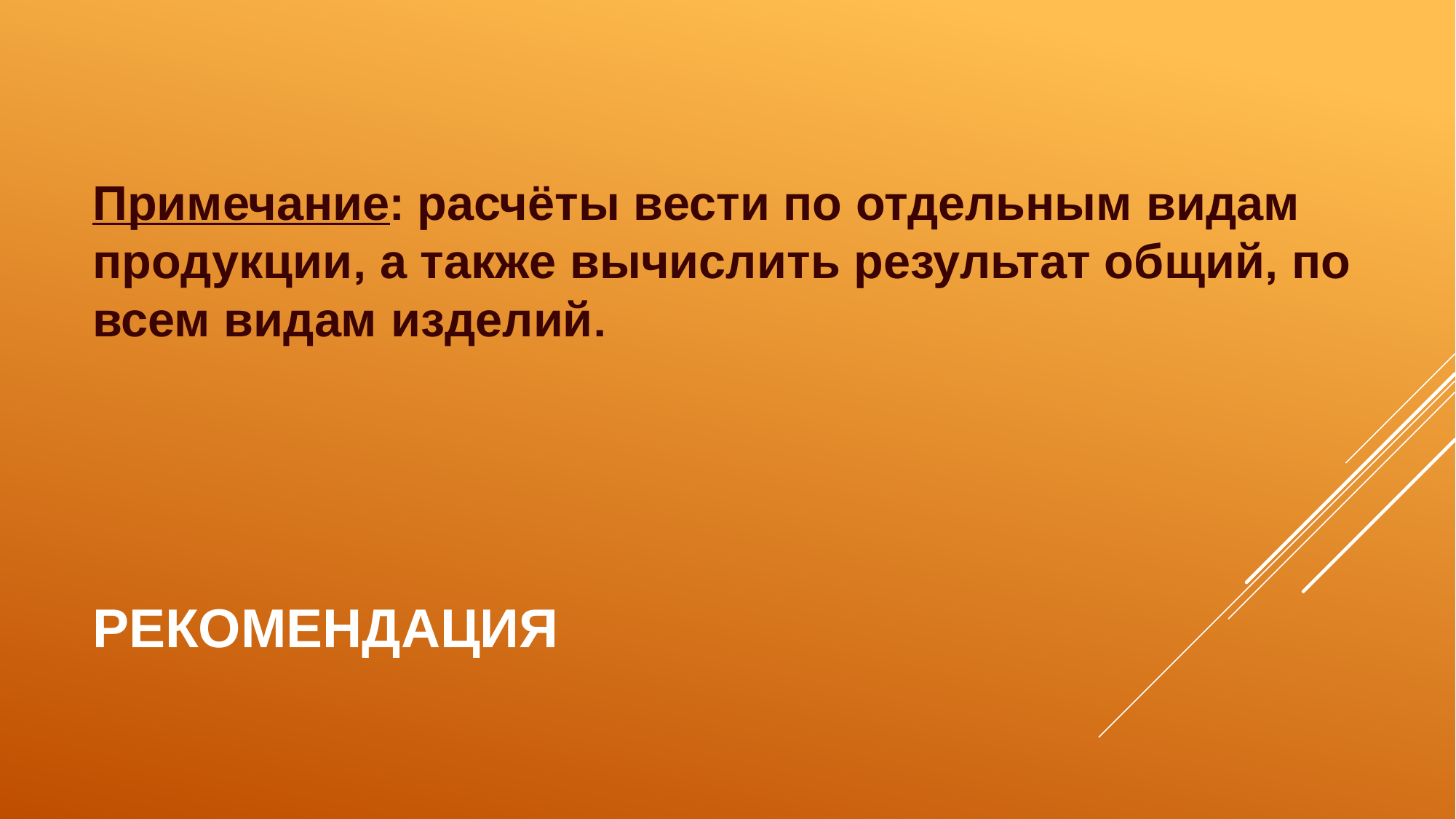

Примечание: расчёты вести по отдельным видам продукции, а также вычислить результат общий, по всем видам изделий.

# Рекомендация